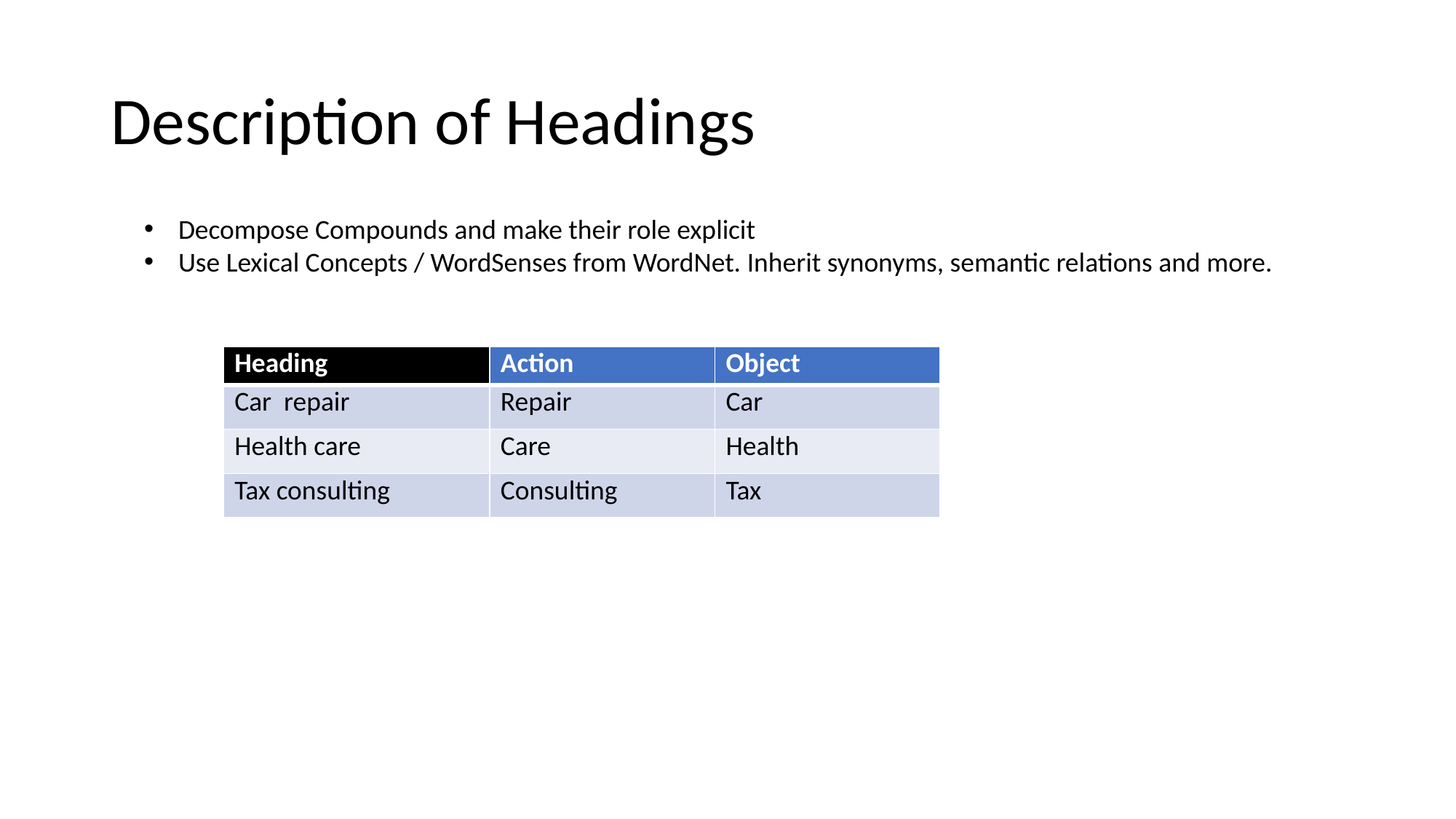

# Description of Headings
Decompose Compounds and make their role explicit
Use Lexical Concepts / WordSenses from WordNet. Inherit synonyms, semantic relations and more.
| Heading | Action | Object |
| --- | --- | --- |
| Car repair | Repair | Car |
| Health care | Care | Health |
| Tax consulting | Consulting | Tax |